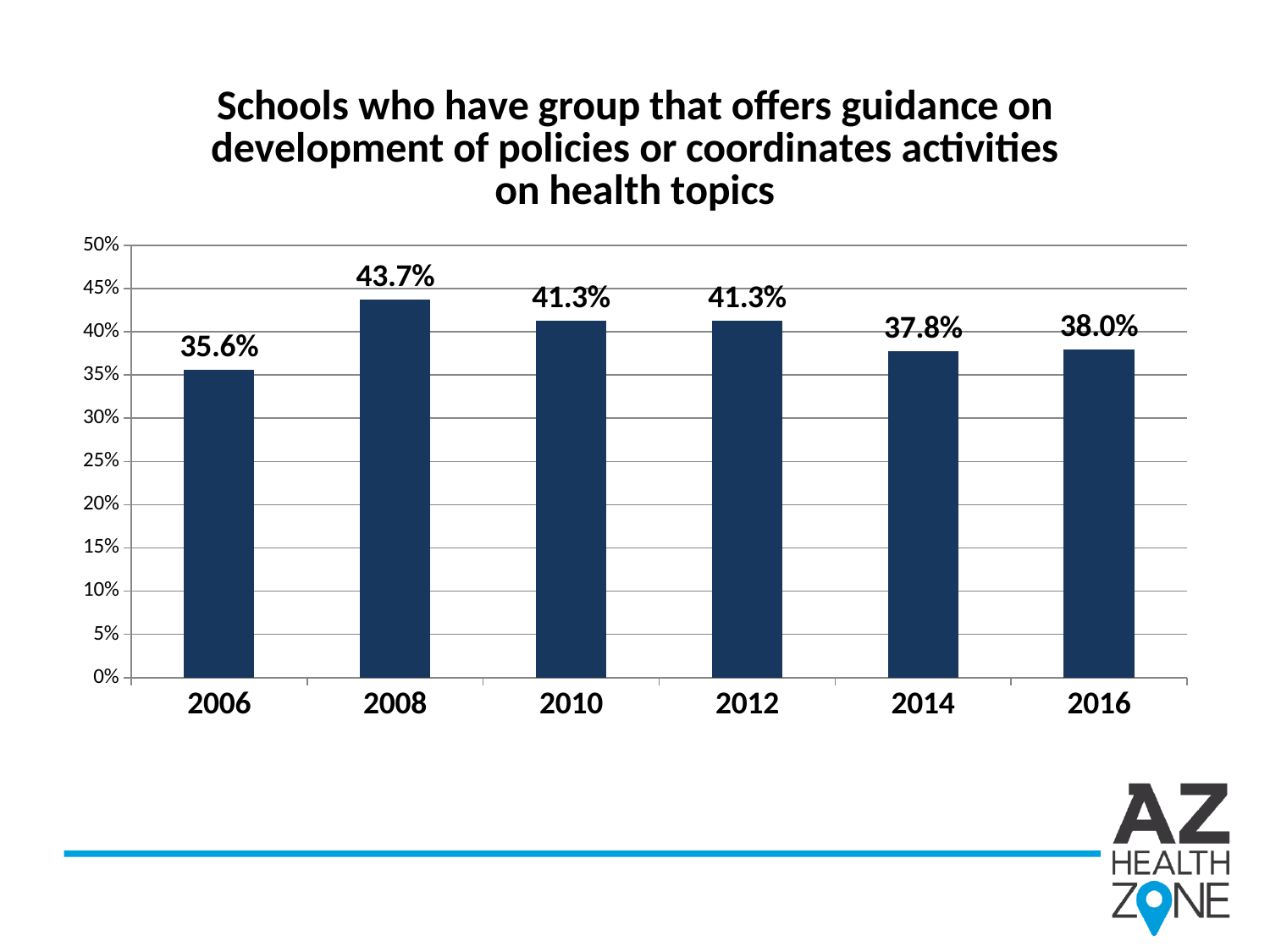

### Chart: Schools who have group that offers guidance on development of policies or coordinates activities on health topics

| Category | Column1 |
|---|---|
| 2006 | 0.356 |
| 2008 | 0.437 |
| 2010 | 0.413 |
| 2012 | 0.413 |
| 2014 | 0.378 |
| 2016 | 0.38 |